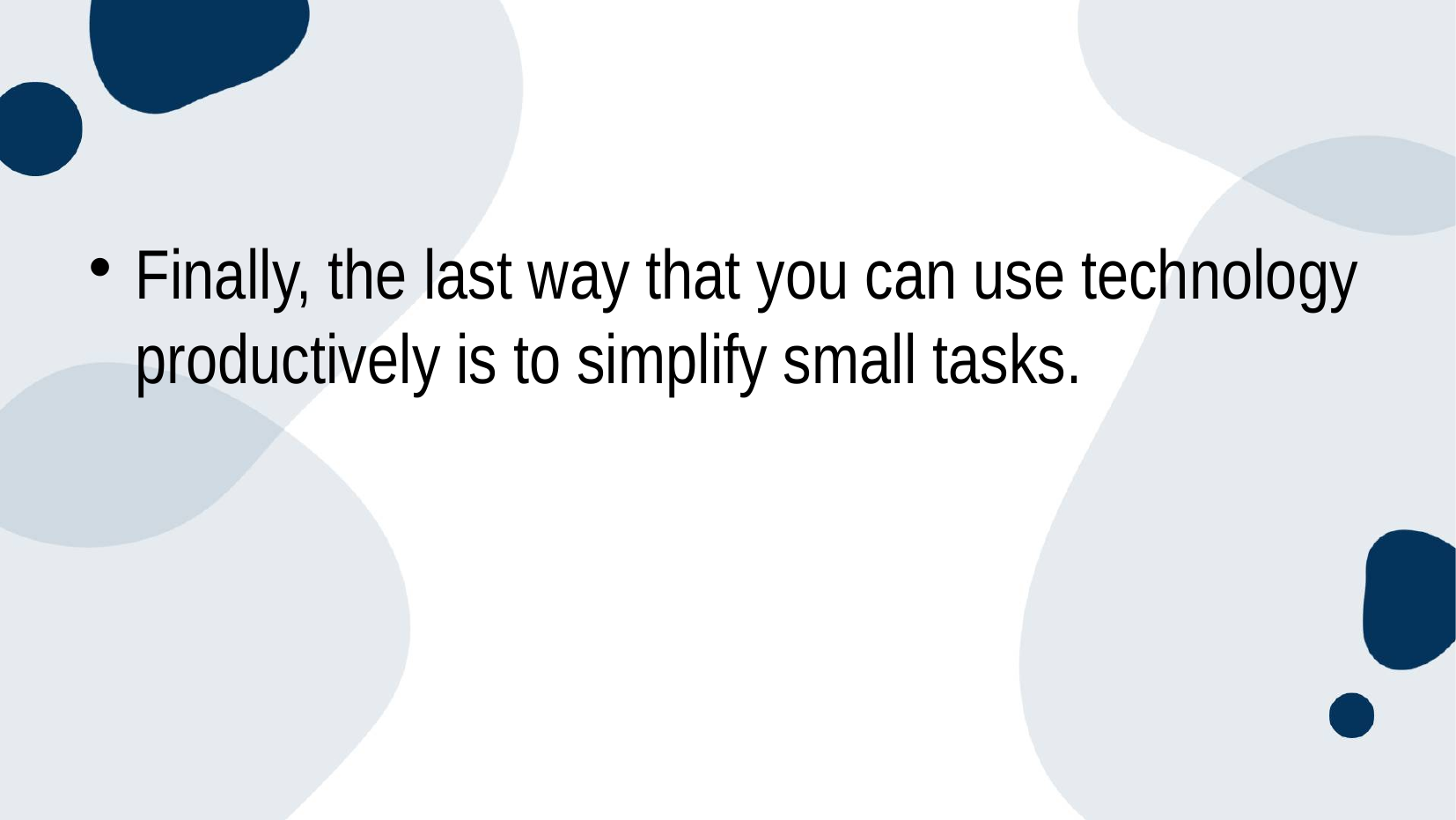

Finally, the last way that you can use technology productively is to simplify small tasks.